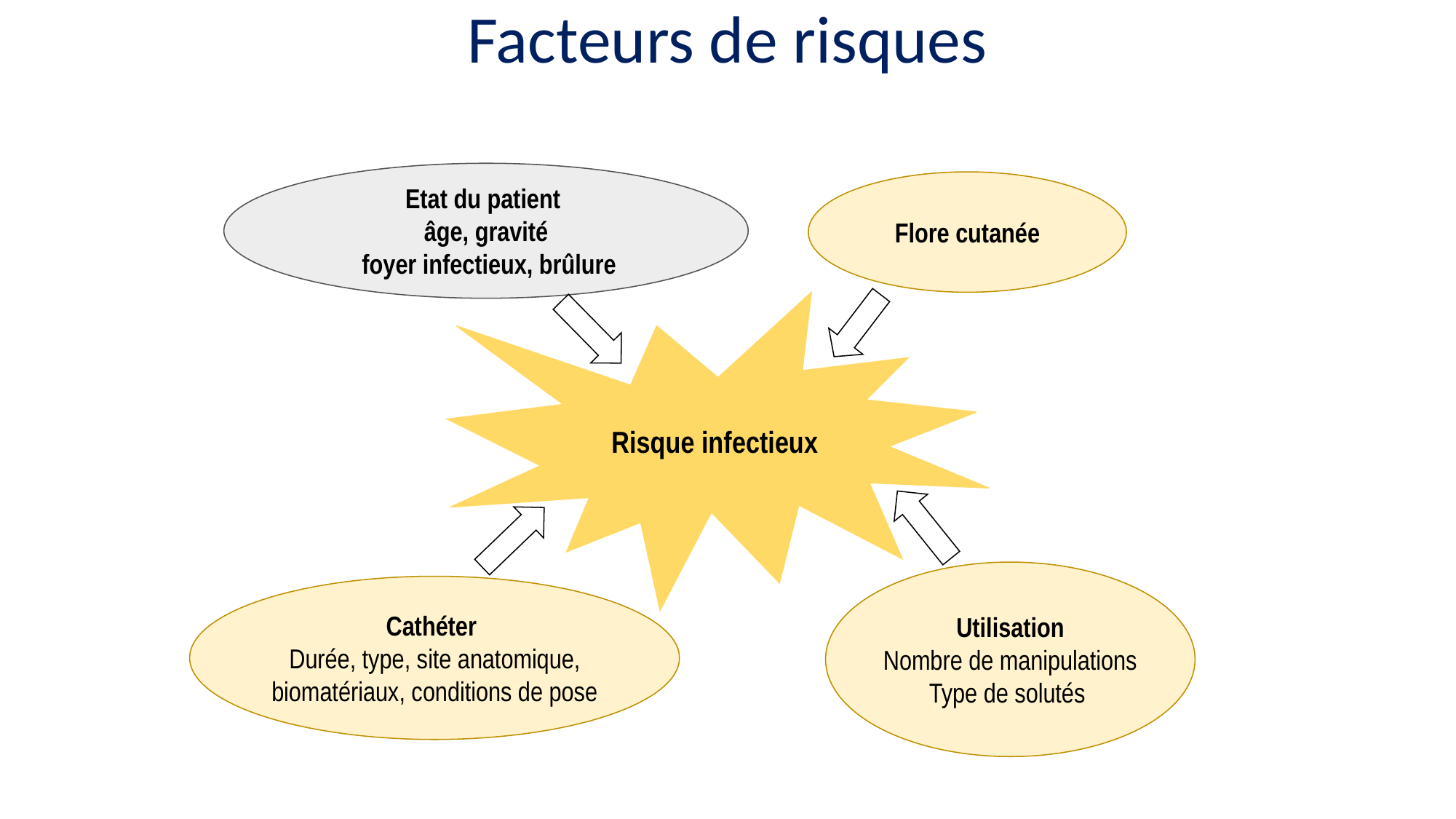

Facteurs de risques
Etat du patient
âge, gravité
 foyer infectieux, brûlure
Flore cutanée
Risque infectieux

Utilisation
Nombre de manipulations
Type de solutés
Cathéter
Durée, type, site anatomique,
biomatériaux, conditions de pose